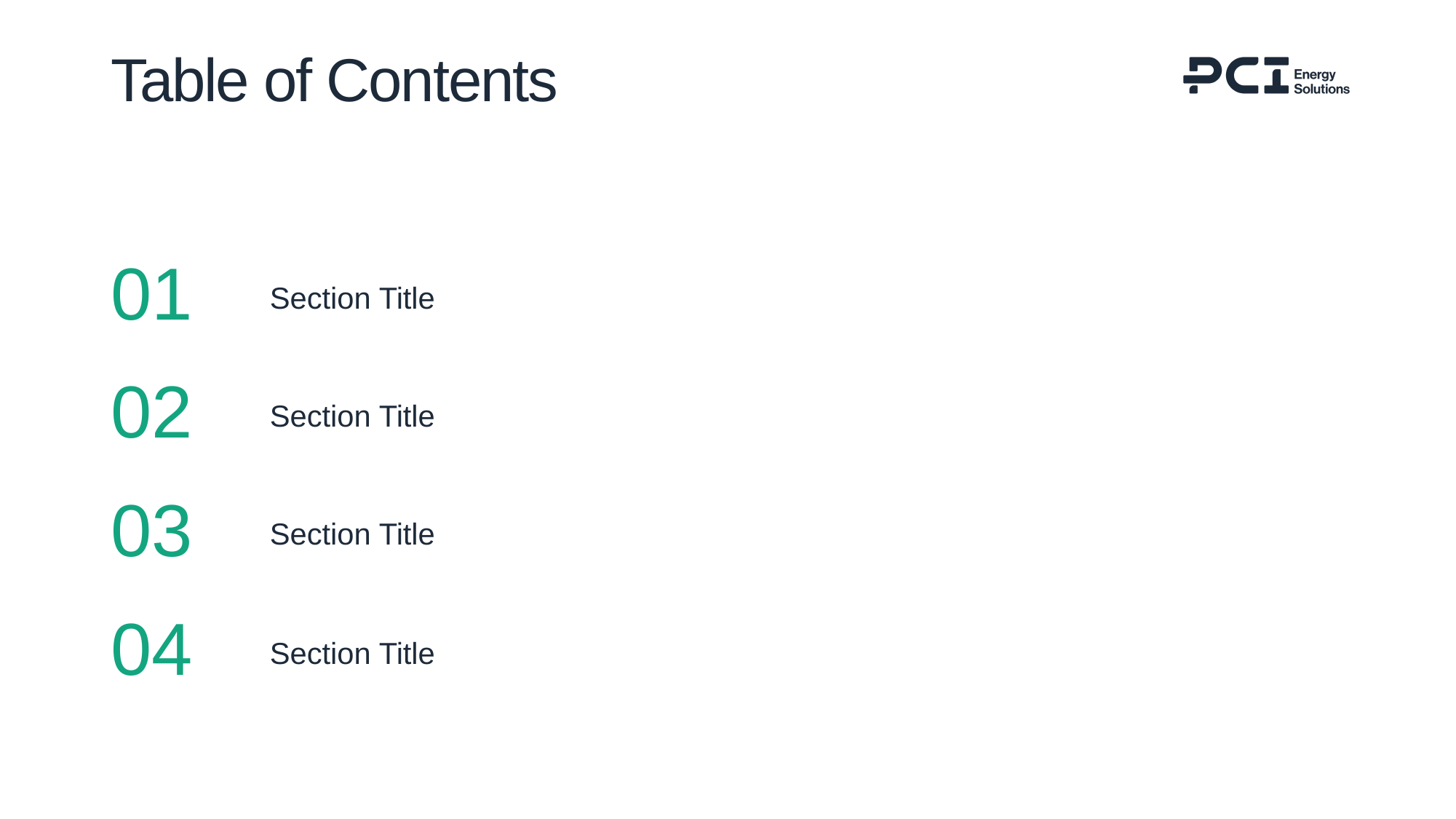

# Table of Contents
01
Section Title
02
Section Title
03
Section Title
04
Section Title